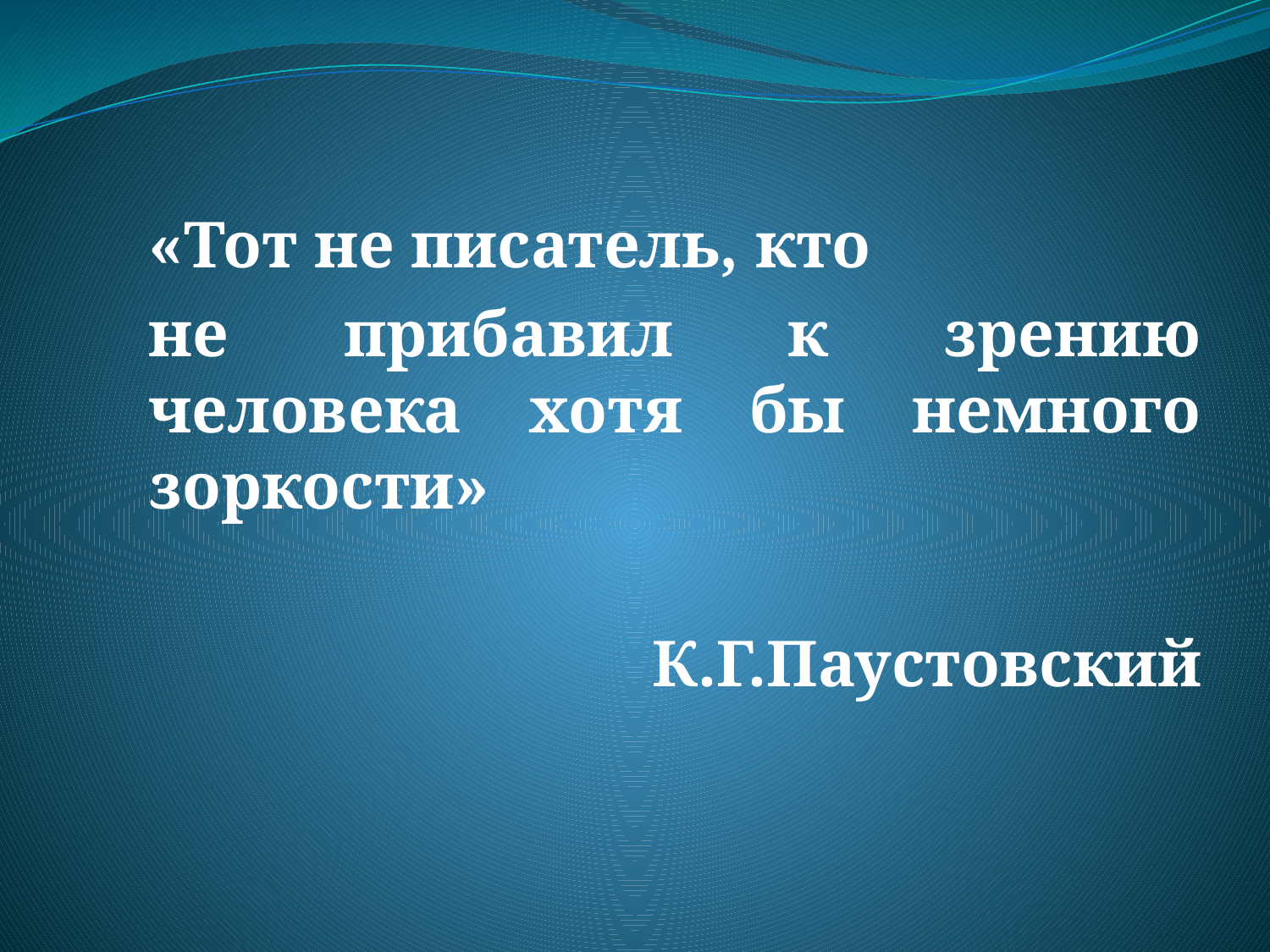

«Тот не писатель, кто
не прибавил к зрению человека хотя бы немного зоркости»

К.Г.Паустовский